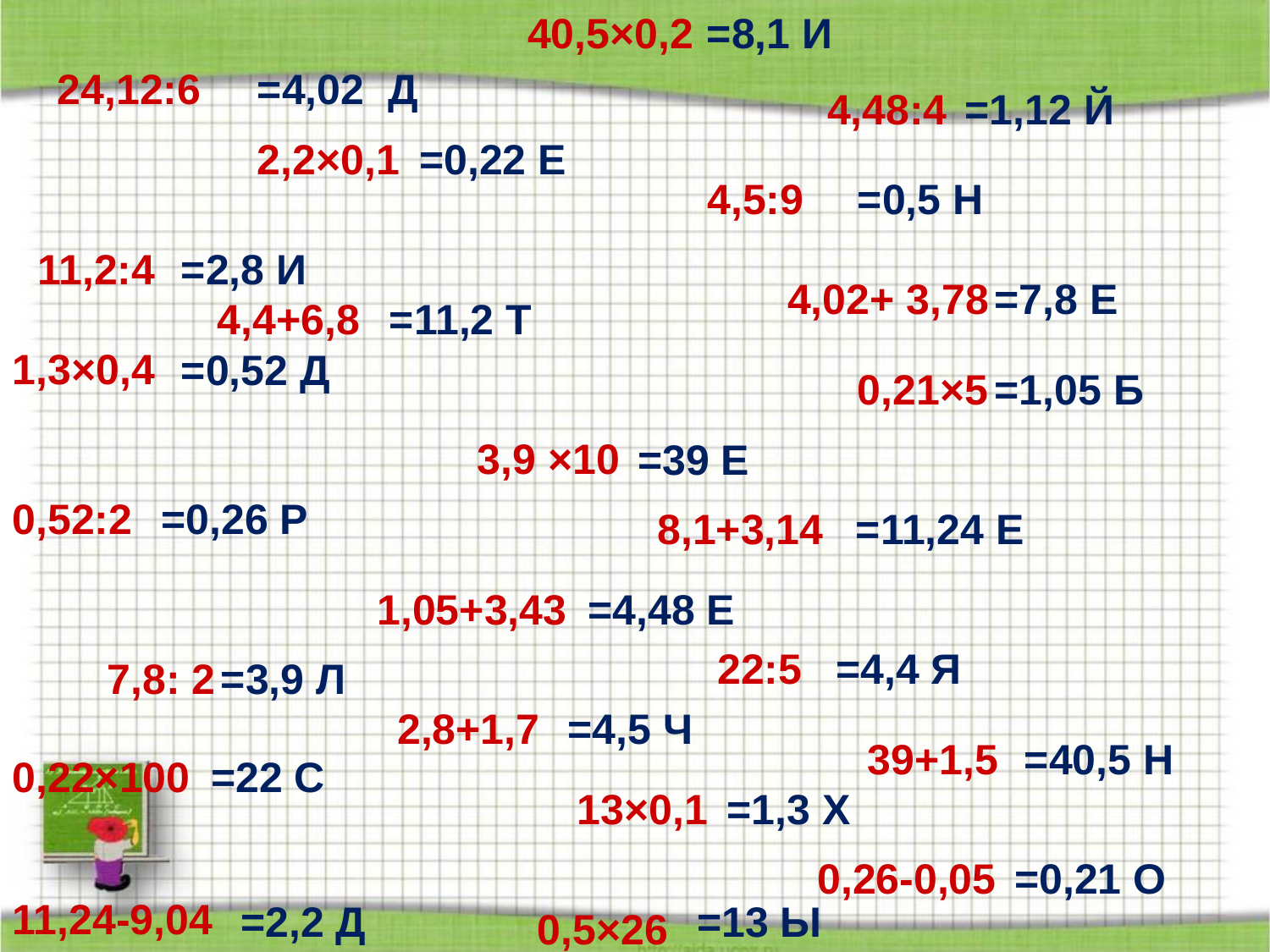

40,5×0,2
=8,1 И
24,12:6
=4,02  Д
4,48:4
=1,12 Й
2,2×0,1
=0,22 Е
4,5:9
=0,5 Н

11,2:4
=2,8 И
4,02+ 3,78
=7,8 Е
4,4+6,8
=11,2 Т
1,3×0,4
=0,52 Д
0,21×5
=1,05 Б
3,9 ×10
=39 Е
0,52:2
=0,26 Р
8,1+3,14
=11,24 Е
1,05+3,43
=4,48 Е
22:5
=4,4 Я
7,8: 2
=3,9 Л
2,8+1,7
=4,5 Ч
39+1,5
=40,5 Н
0,22×100
=22 С
13×0,1
=1,3 Х

0,26-0,05
=0,21 О
11,24-9,04
=2,2 Д
=13 Ы
0,5×26